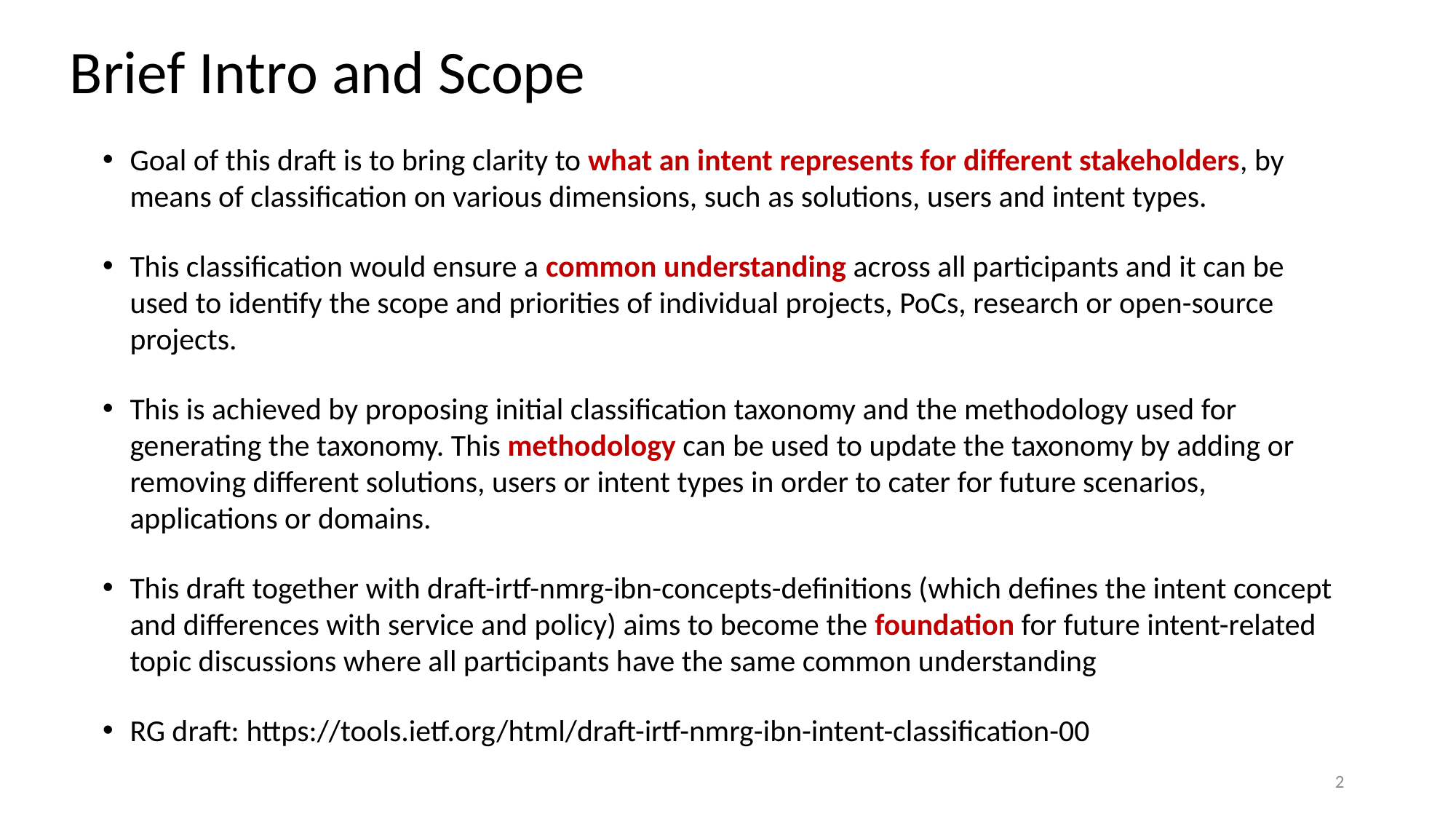

# Brief Intro and Scope
Goal of this draft is to bring clarity to what an intent represents for different stakeholders, by means of classification on various dimensions, such as solutions, users and intent types.
This classification would ensure a common understanding across all participants and it can be used to identify the scope and priorities of individual projects, PoCs, research or open-source projects.
This is achieved by proposing initial classification taxonomy and the methodology used for generating the taxonomy. This methodology can be used to update the taxonomy by adding or removing different solutions, users or intent types in order to cater for future scenarios, applications or domains.
This draft together with draft-irtf-nmrg-ibn-concepts-definitions (which defines the intent concept and differences with service and policy) aims to become the foundation for future intent-related topic discussions where all participants have the same common understanding
RG draft: https://tools.ietf.org/html/draft-irtf-nmrg-ibn-intent-classification-00
2